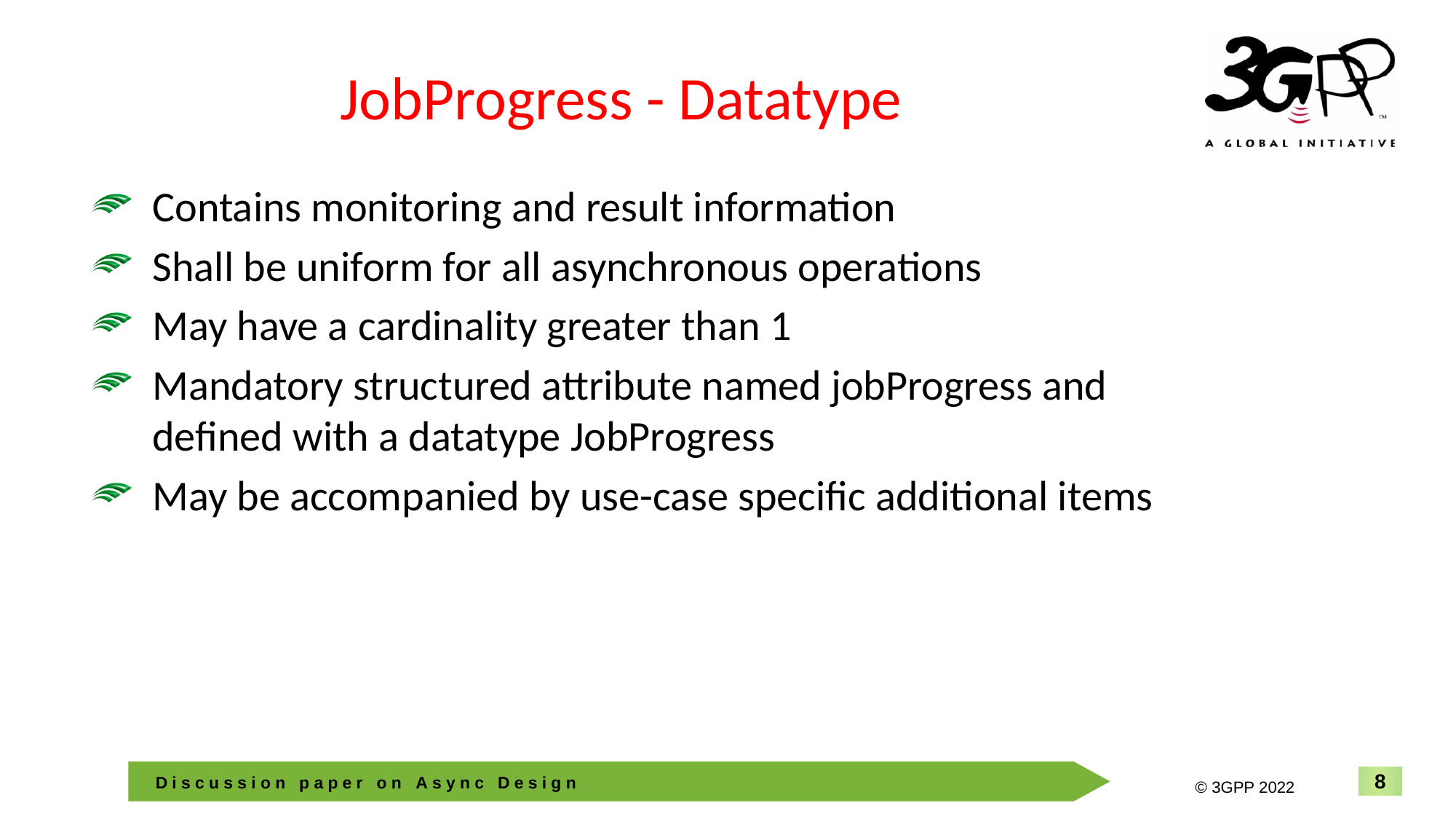

# JobProgress - Datatype
Contains monitoring and result information
Shall be uniform for all asynchronous operations
May have a cardinality greater than 1
Mandatory structured attribute named jobProgress and  defined with a datatype JobProgress
May be accompanied by use-case specific additional items